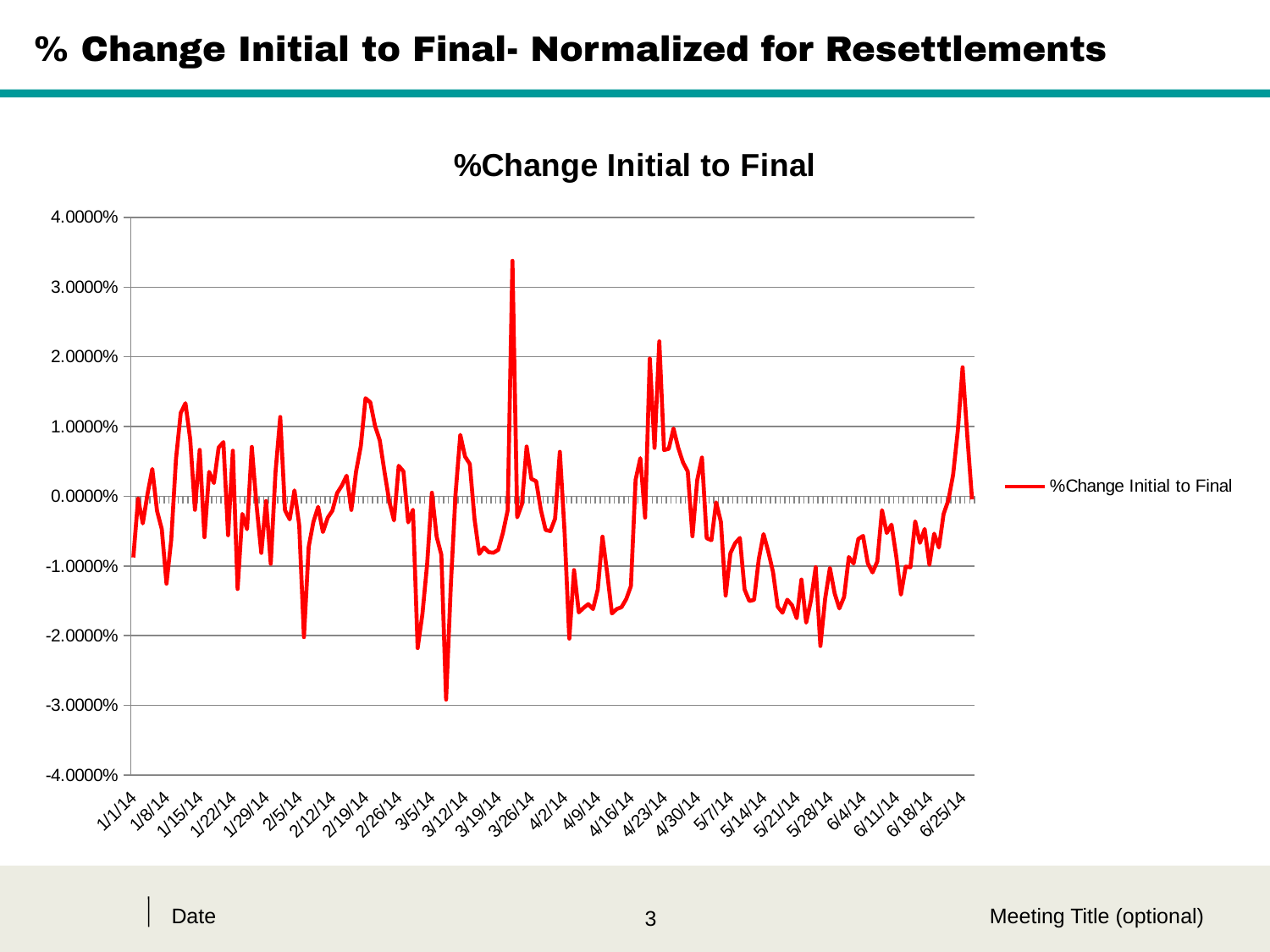

# % Change Initial to Final- Normalized for Resettlements

### Chart:

| Category | %Change Initial to Final |
|---|---|
| 41640 | -0.008770323094608429 |
| 41641 | -0.00034445517520584264 |
| 41642 | -0.0038965297480158486 |
| 41643 | 0.0003364947261960948 |
| 41644 | 0.003916783705290913 |
| 41645 | -0.002110480946009655 |
| 41646 | -0.004720395193656801 |
| 41647 | -0.01253257777092847 |
| 41648 | -0.00622612515626231 |
| 41649 | 0.005354188155300577 |
| 41650 | 0.011950547828411727 |
| 41651 | 0.01335251296222206 |
| 41652 | 0.008201735510212015 |
| 41653 | -0.0019407974978158903 |
| 41654 | 0.006659150332958526 |
| 41655 | -0.005867908383234242 |
| 41656 | 0.003502837153107861 |
| 41657 | 0.0019062307202092831 |
| 41658 | 0.00698359404289114 |
| 41659 | 0.007778990967815959 |
| 41660 | -0.005592419459393989 |
| 41661 | 0.006533738241145251 |
| 41662 | -0.013302074467266141 |
| 41663 | -0.0025294456555567746 |
| 41664 | -0.004731990742417532 |
| 41665 | 0.0070786349965791225 |
| 41666 | -0.001301092289217786 |
| 41667 | -0.00812476584020932 |
| 41668 | -0.0006885633920760373 |
| 41669 | -0.009691034580621176 |
| 41670 | 0.003432341643964688 |
| 41671 | 0.011372020941935445 |
| 41672 | -0.0020031406230577938 |
| 41673 | -0.0033180038751676987 |
| 41674 | 0.0008402434398132863 |
| 41675 | -0.004116386207121675 |
| 41676 | -0.020201683764381 |
| 41677 | -0.007251255025433899 |
| 41678 | -0.0036867935916894126 |
| 41679 | -0.0015176136315551041 |
| 41680 | -0.005138521124818433 |
| 41681 | -0.0030988165282491396 |
| 41682 | -0.0020798227498761055 |
| 41683 | 0.0004408160431246849 |
| 41684 | 0.0015348207434800684 |
| 41685 | 0.002954150409704152 |
| 41686 | -0.0019611941796867983 |
| 41687 | 0.003527753983902663 |
| 41688 | 0.007183930138376106 |
| 41689 | 0.014069555528260324 |
| 41690 | 0.013473427463057103 |
| 41691 | 0.01011778180160091 |
| 41692 | 0.008034945254356265 |
| 41693 | 0.003513631893932655 |
| 41694 | -0.0007250627710895542 |
| 41695 | -0.0034666119799294857 |
| 41696 | 0.004371854090498838 |
| 41697 | 0.003571556245805344 |
| 41698 | -0.0037460829372942582 |
| 41699 | -0.001936956040760578 |
| 41700 | -0.02176955538935235 |
| 41701 | -0.01692103286829244 |
| 41702 | -0.009726521782918008 |
| 41703 | 0.000507409839048028 |
| 41704 | -0.005807143093674645 |
| 41705 | -0.008390730932702678 |
| 41706 | -0.029161811987880648 |
| 41707 | -0.012691725925527968 |
| 41708 | 0.00041320969031379684 |
| 41709 | 0.008813459275216875 |
| 41710 | 0.0057013412376542 |
| 41711 | 0.004631191340246439 |
| 41712 | -0.003293520768379726 |
| 41713 | -0.008270777292119886 |
| 41714 | -0.007340861619959618 |
| 41715 | -0.008028265697183243 |
| 41716 | -0.008106754292656757 |
| 41717 | -0.007675398593843039 |
| 41718 | -0.005230301394238774 |
| 41719 | -0.0020165672833678166 |
| 41720 | 0.03377283873861178 |
| 41721 | -0.00302690832951615 |
| 41722 | -0.0011629885957010234 |
| 41723 | 0.00712810831162851 |
| 41724 | 0.002492671003416364 |
| 41725 | 0.0021652956361165893 |
| 41726 | -0.001970330423490778 |
| 41727 | -0.004834495455025169 |
| 41728 | -0.0050056019515108815 |
| 41729 | -0.00321269810417811 |
| 41730 | 0.006376388298923934 |
| 41731 | -0.005051488021360279 |
| 41732 | -0.02041740847545848 |
| 41733 | -0.010582266678725217 |
| 41734 | -0.016663308530050696 |
| 41735 | -0.016008677992611225 |
| 41736 | -0.0154715155179269 |
| 41737 | -0.01618347281149932 |
| 41738 | -0.013384162092954751 |
| 41739 | -0.005799264532028972 |
| 41740 | -0.011029540885375135 |
| 41741 | -0.016814078955665508 |
| 41742 | -0.01617835996610415 |
| 41743 | -0.015918019387156618 |
| 41744 | -0.014759745311855485 |
| 41745 | -0.012889913624717095 |
| 41746 | 0.0023582387440502575 |
| 41747 | 0.005474215858218966 |
| 41748 | -0.003060711253872937 |
| 41749 | 0.019761658762504908 |
| 41750 | 0.006942612510454914 |
| 41751 | 0.02221606372801727 |
| 41752 | 0.006632021273684323 |
| 41753 | 0.0068158434825957145 |
| 41754 | 0.009715008257339857 |
| 41755 | 0.006941938315002849 |
| 41756 | 0.004855692463085123 |
| 41757 | 0.003571093761217248 |
| 41758 | -0.005741948383079404 |
| 41759 | 0.002307406779243529 |
| 41760 | 0.005551451457405132 |
| 41761 | -0.006014140594281109 |
| 41762 | -0.006308644538386604 |
| 41763 | -0.0008766356678318464 |
| 41764 | -0.003685481366509479 |
| 41765 | -0.0142396306760231 |
| 41766 | -0.008168447356485573 |
| 41767 | -0.006743331620435759 |
| 41768 | -0.00597551806694506 |
| 41769 | -0.013379404490994017 |
| 41770 | -0.015021077602746912 |
| 41771 | -0.014860828120088909 |
| 41772 | -0.009027098862184916 |
| 41773 | -0.005423749830913592 |
| 41774 | -0.0079471182133817 |
| 41775 | -0.010887756011350657 |
| 41776 | -0.01585593054419804 |
| 41777 | -0.016701657318555257 |
| 41778 | -0.014840933290029938 |
| 41779 | -0.015623153611057303 |
| 41780 | -0.01749581554699646 |
| 41781 | -0.011948365431242896 |
| 41782 | -0.0181226517980904 |
| 41783 | -0.01491040153173193 |
| 41784 | -0.010173560649415487 |
| 41785 | -0.02148042790052353 |
| 41786 | -0.014695193877941236 |
| 41787 | -0.010274543927268388 |
| 41788 | -0.013934318566398995 |
| 41789 | -0.01609089746536402 |
| 41790 | -0.014441842128646076 |
| 41791 | -0.00871709469137191 |
| 41792 | -0.009648289765418231 |
| 41793 | -0.0061228886339556405 |
| 41794 | -0.005690109069999107 |
| 41795 | -0.009613539502420243 |
| 41796 | -0.01092641704036996 |
| 41797 | -0.009359681553962421 |
| 41798 | -0.00199150784884971 |
| 41799 | -0.005275521488296616 |
| 41800 | -0.00406468325532458 |
| 41801 | -0.00859465965497211 |
| 41802 | -0.014108734123883077 |
| 41803 | -0.010090779159656596 |
| 41804 | -0.010187478060570574 |
| 41805 | -0.0035994250109959 |
| 41806 | -0.006685350000216901 |
| 41807 | -0.0046947843947518705 |
| 41808 | -0.009804483843142614 |
| 41809 | -0.005366897030462324 |
| 41810 | -0.007370350302351367 |
| 41811 | -0.0025436567443791387 |
| 41812 | -0.0005855486228234271 |
| 41813 | 0.0030724780615528774 |
| 41814 | 0.009463516445471117 |
| 41815 | 0.018498554158147287 |
| 41816 | 0.00866116382715223 |
| 41817 | -0.0004512348789658841 |
Date
Meeting Title (optional)